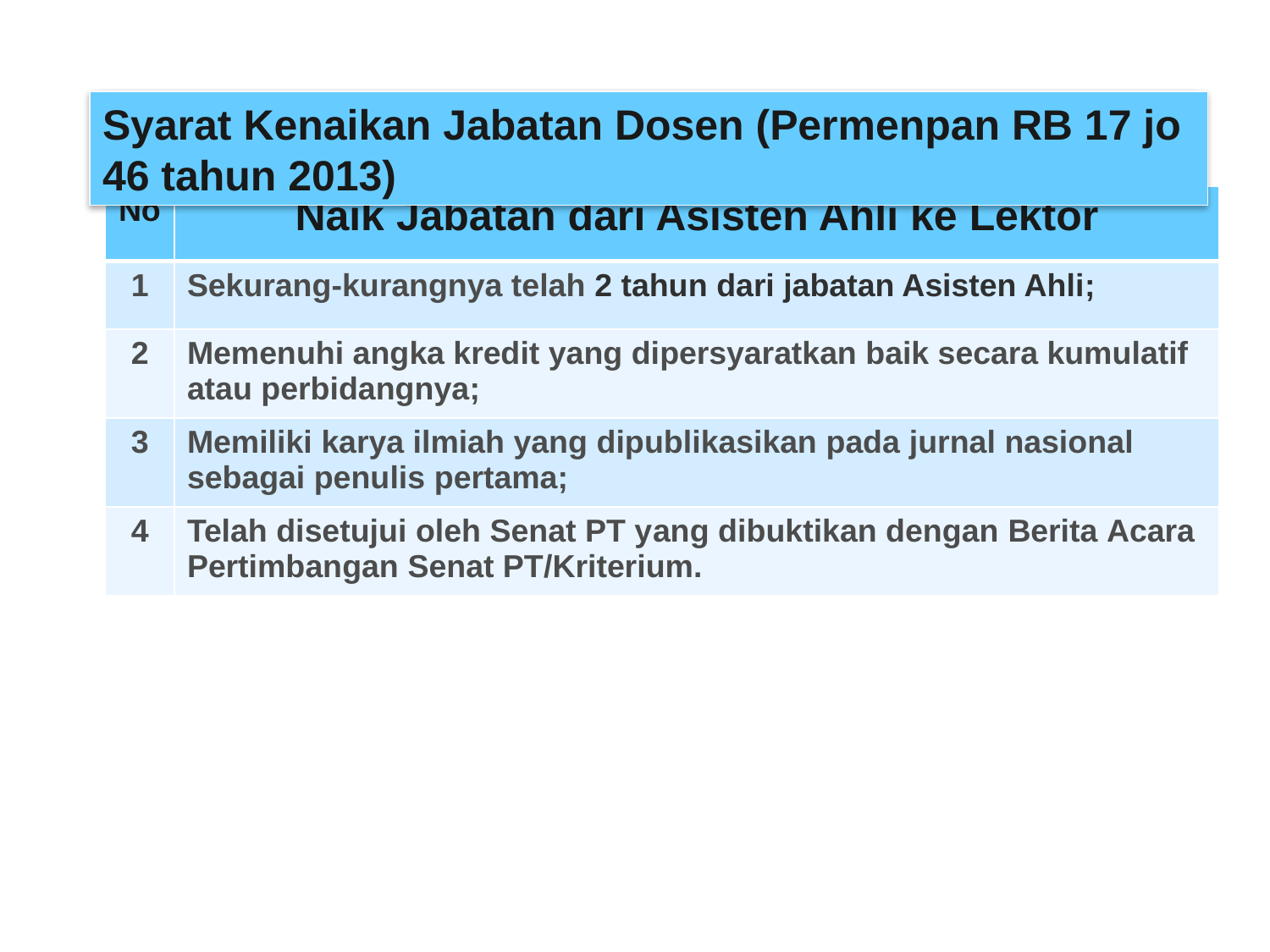

Syarat Kenaikan Jabatan Dosen (Permenpan RB 17 jo 46 tahun 2013)
Syarat Kenaikan Jabatan Dosen
| No | Naik Jabatan dari Asisten Ahli ke Lektor |
| --- | --- |
| 1 | Sekurang-kurangnya telah 2 tahun dari jabatan Asisten Ahli; |
| 2 | Memenuhi angka kredit yang dipersyaratkan baik secara kumulatif atau perbidangnya; |
| 3 | Memiliki karya ilmiah yang dipublikasikan pada jurnal nasional sebagai penulis pertama; |
| 4 | Telah disetujui oleh Senat PT yang dibuktikan dengan Berita Acara Pertimbangan Senat PT/Kriterium. |